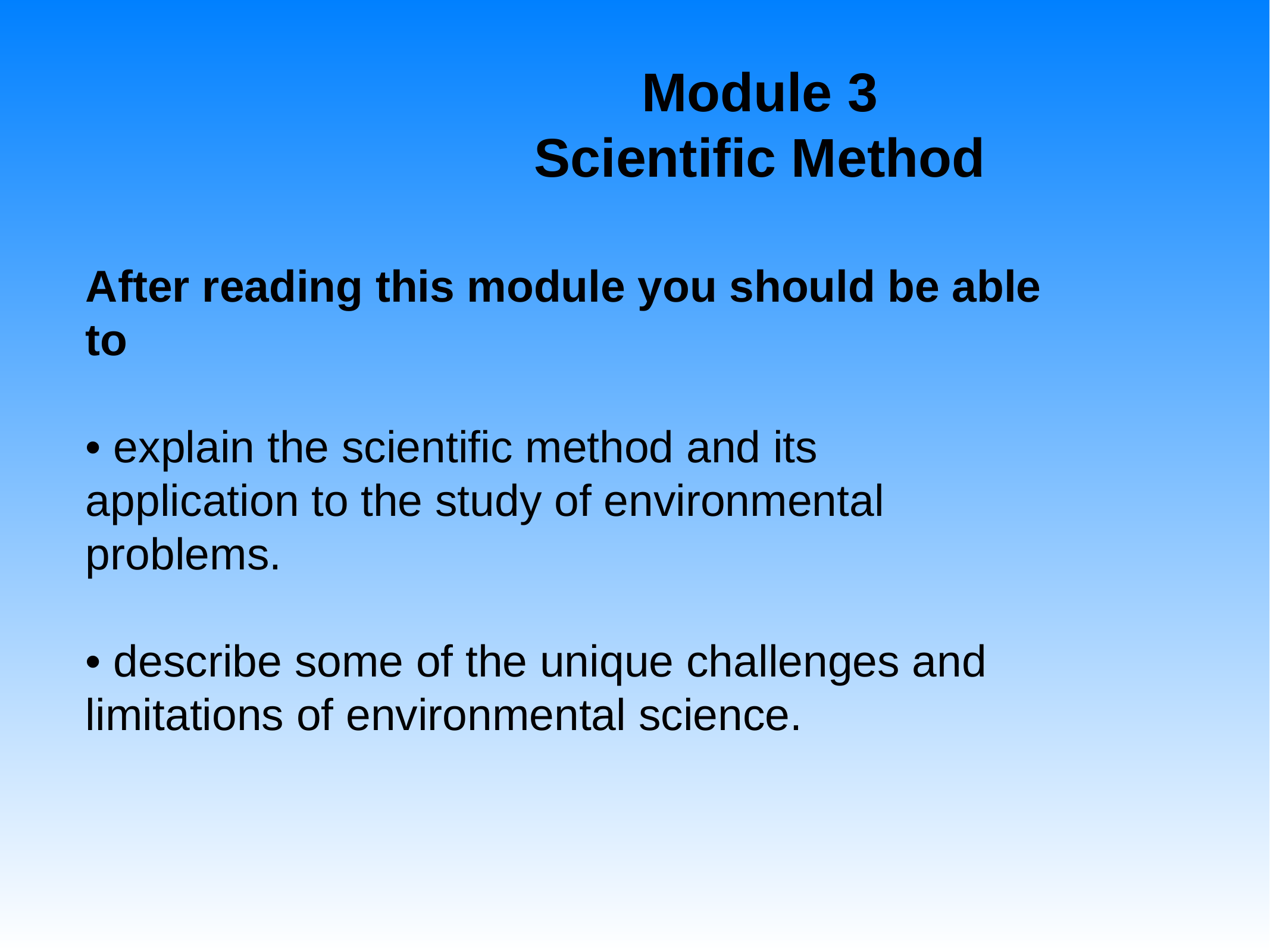

Module 3
Scientific Method
After reading this module you should be able to

• explain the scientific method and its application to the study of environmental problems.

• describe some of the unique challenges and limitations of environmental science.